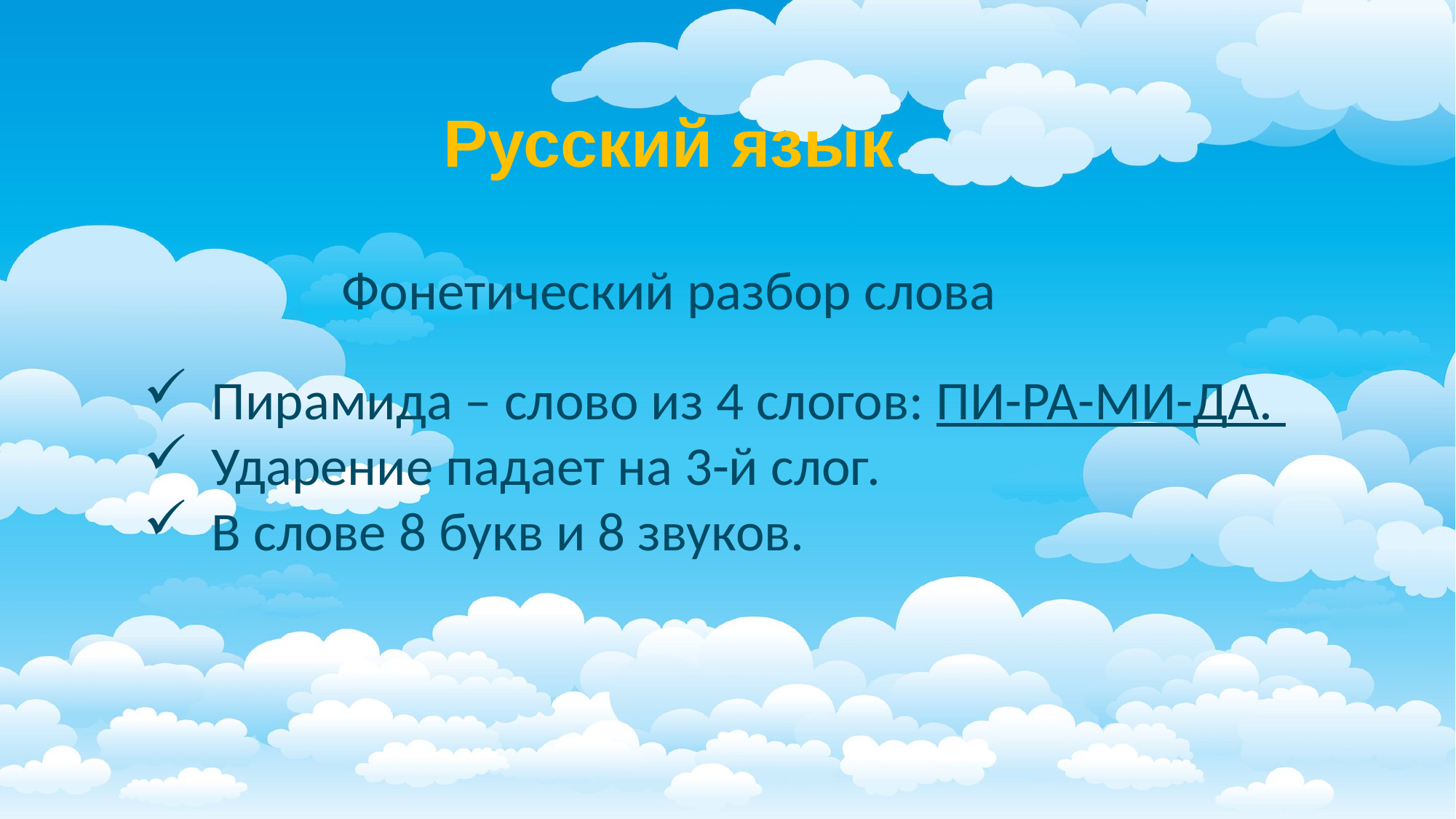

Русский язык
Фонетический разбор слова
Пирамида – слово из 4 слогов: ПИ-РА-МИ-ДА.
Ударение падает на 3-й слог.
В слове 8 букв и 8 звуков.